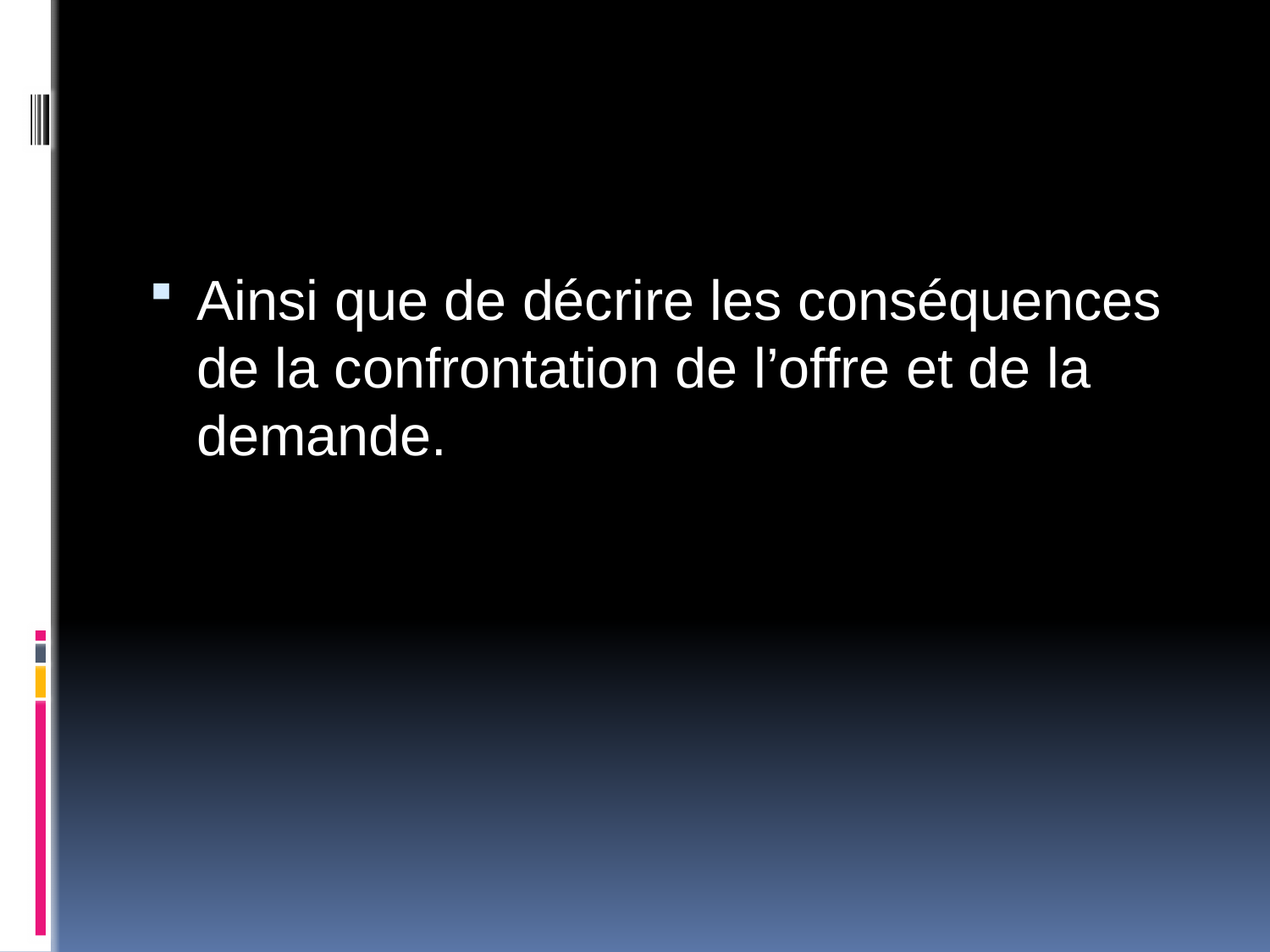

#
Ainsi que de décrire les conséquences de la confrontation de l’offre et de la demande.